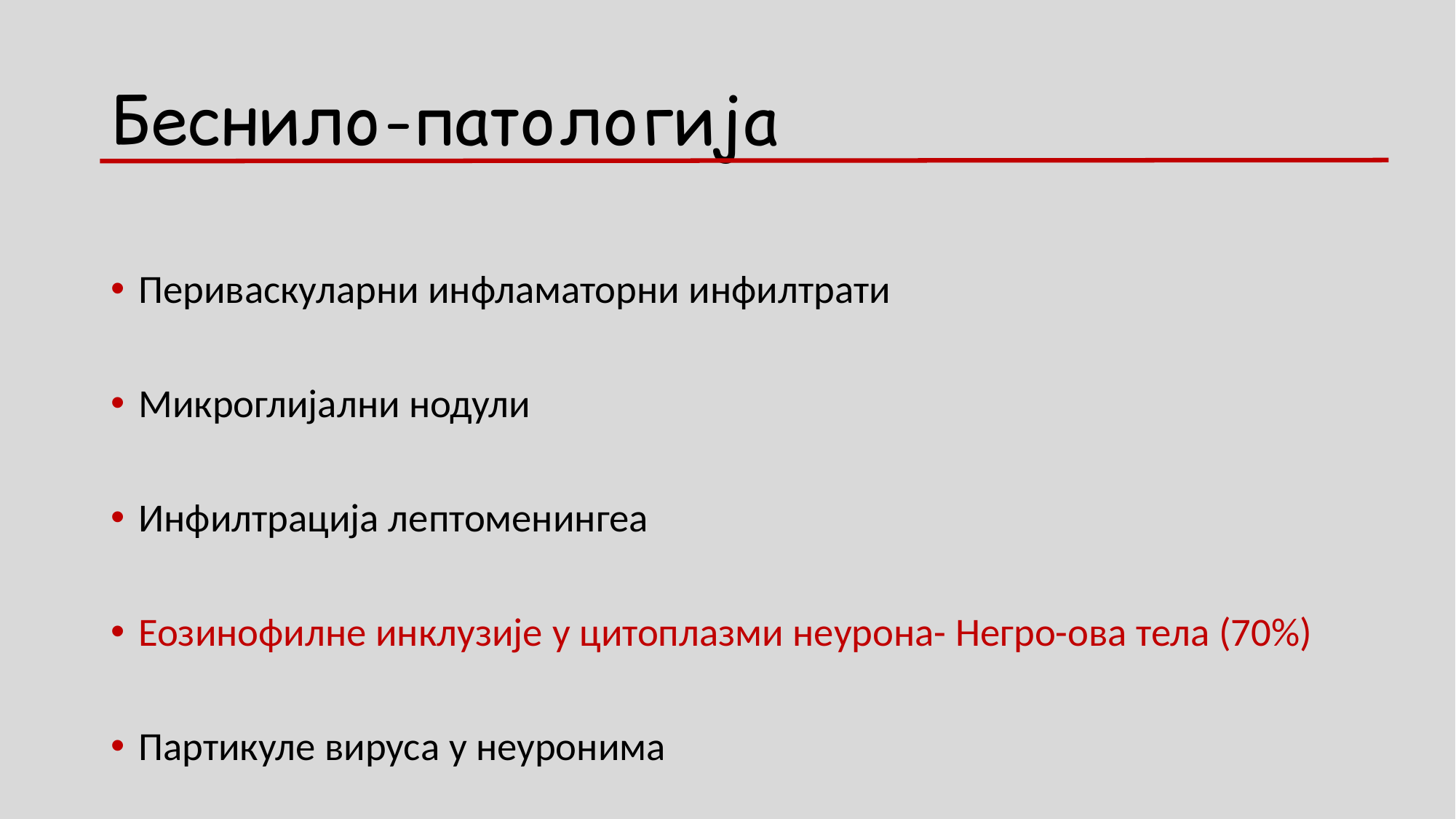

# Беснило-патологија
Периваскуларни инфламаторни инфилтрати

Микроглијални нодули

Инфилтрација лептоменингеа

Еозинофилне инклузије у цитоплазми неурона- Негро-ова тела (70%)

Партикуле вируса у неуронима